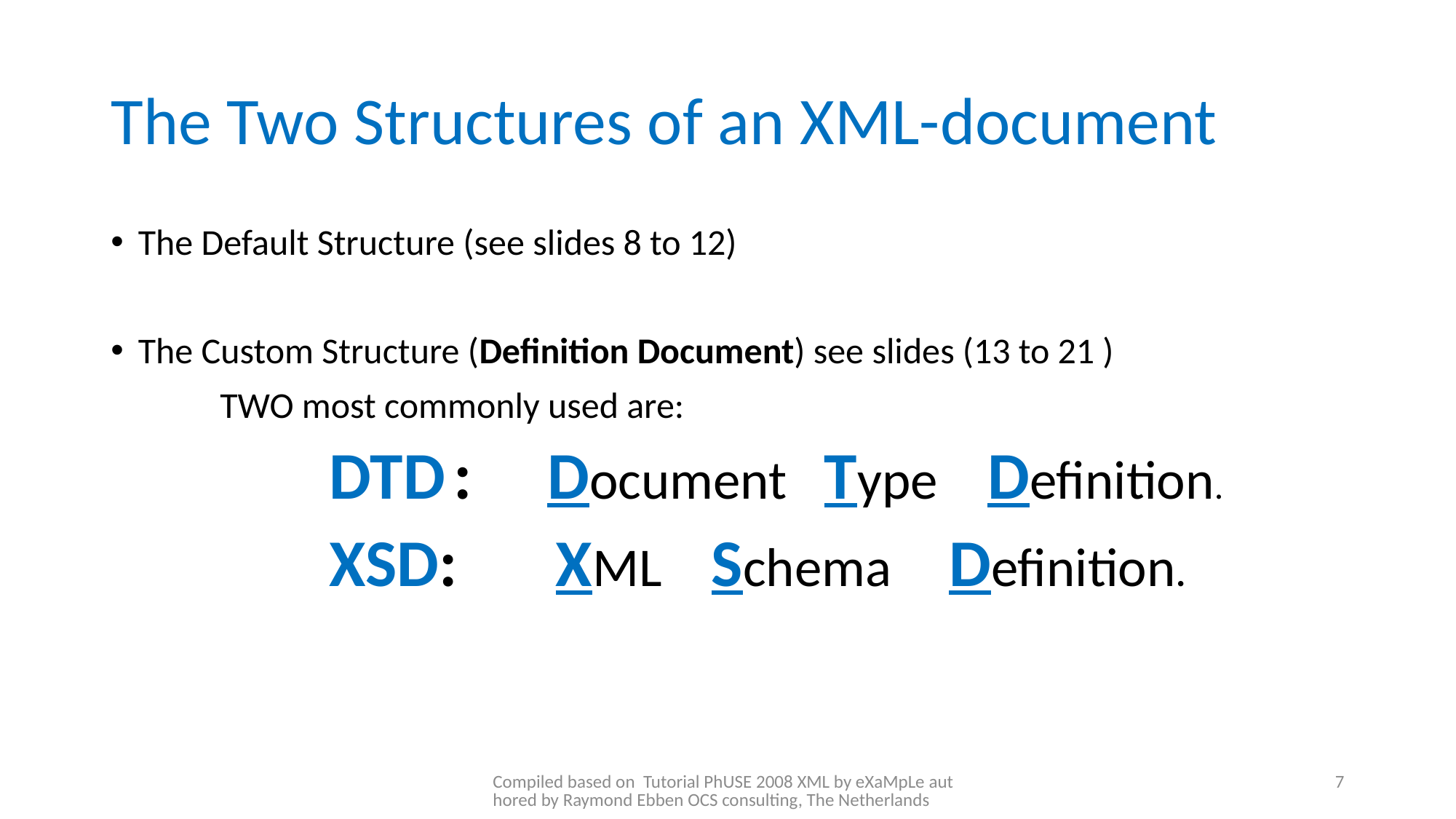

# The Two Structures of an XML-document
The Default Structure (see slides 8 to 12)

The Custom Structure (Definition Document) see slides (13 to 21 )
	TWO most commonly used are:
		DTD : 	Document   Type    Definition.
		XSD:	 XML    Schema       Definition.
Compiled based on  Tutorial PhUSE 2008 XML by eXaMpLe authored by Raymond Ebben OCS consulting, The Netherlands
7